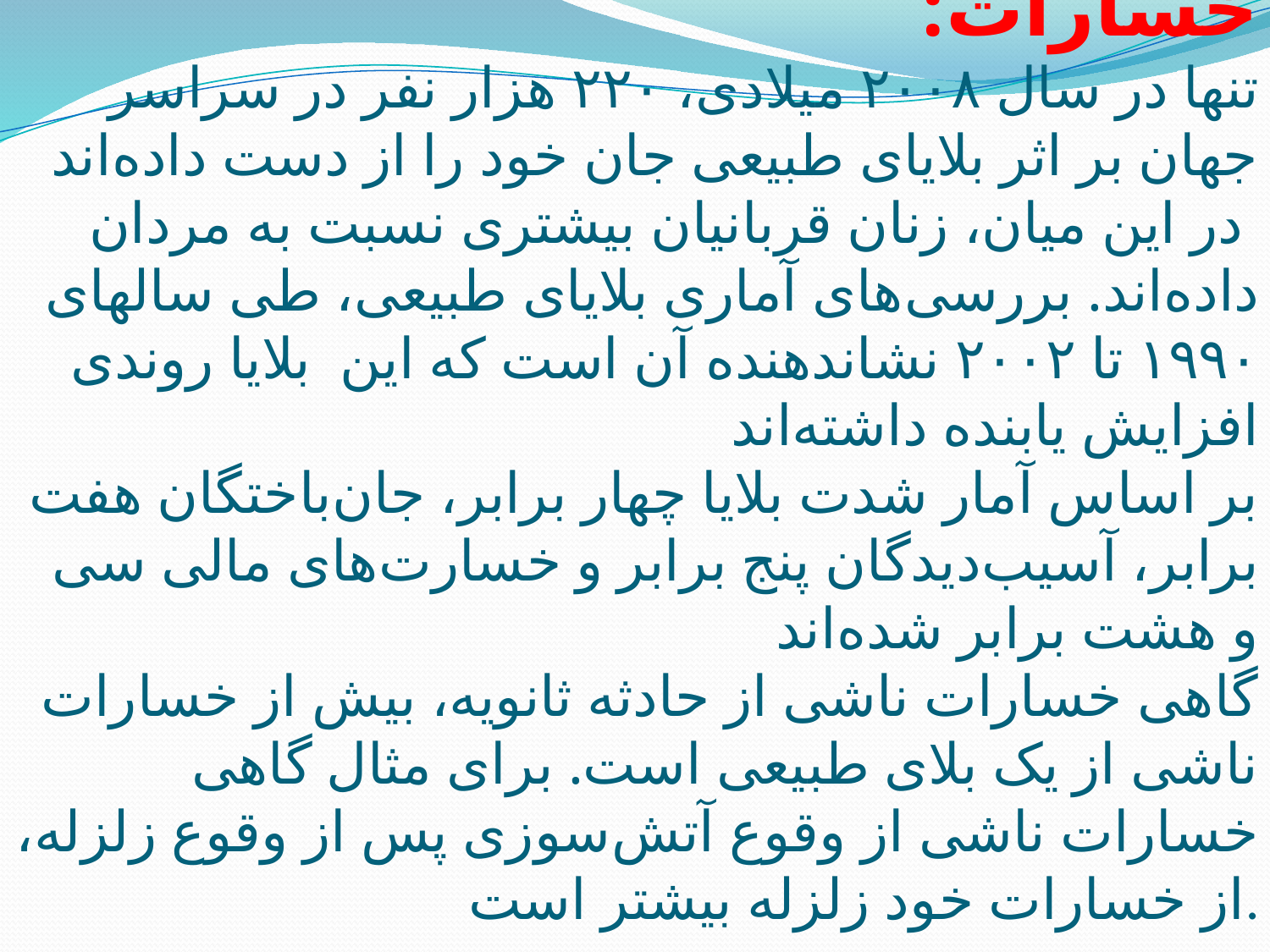

# خسارات:  تنها در سال ۲۰۰۸ میلادی، ۲۲۰ هزار نفر در سراسر جهان بر اثر بلایای طبیعی جان خود را از دست داده‌اند   در این میان، زنان قربانیان بیشتری نسبت به مردان داده‌اند. بررسی‌های آماری بلایای طبیعی، طی سالهای ۱۹۹۰ تا ۲۰۰۲ نشاندهنده آن است که این  بلایا روندی افزایش یابنده داشته‌اند بر اساس آمار شدت بلایا چهار برابر، جان‌باختگان هفت برابر، آسیب‌دیدگان پنج برابر و خسارت‌های مالی سی و هشت برابر شده‌اند  گاهی خسارات ناشی از حادثه ثانویه، بیش از خسارات ناشی از یک بلای طبیعی است. برای مثال گاهی خسارات ناشی از وقوع آتش‌سوزی پس از وقوع زلزله، از خسارات خود زلزله بیشتر است.